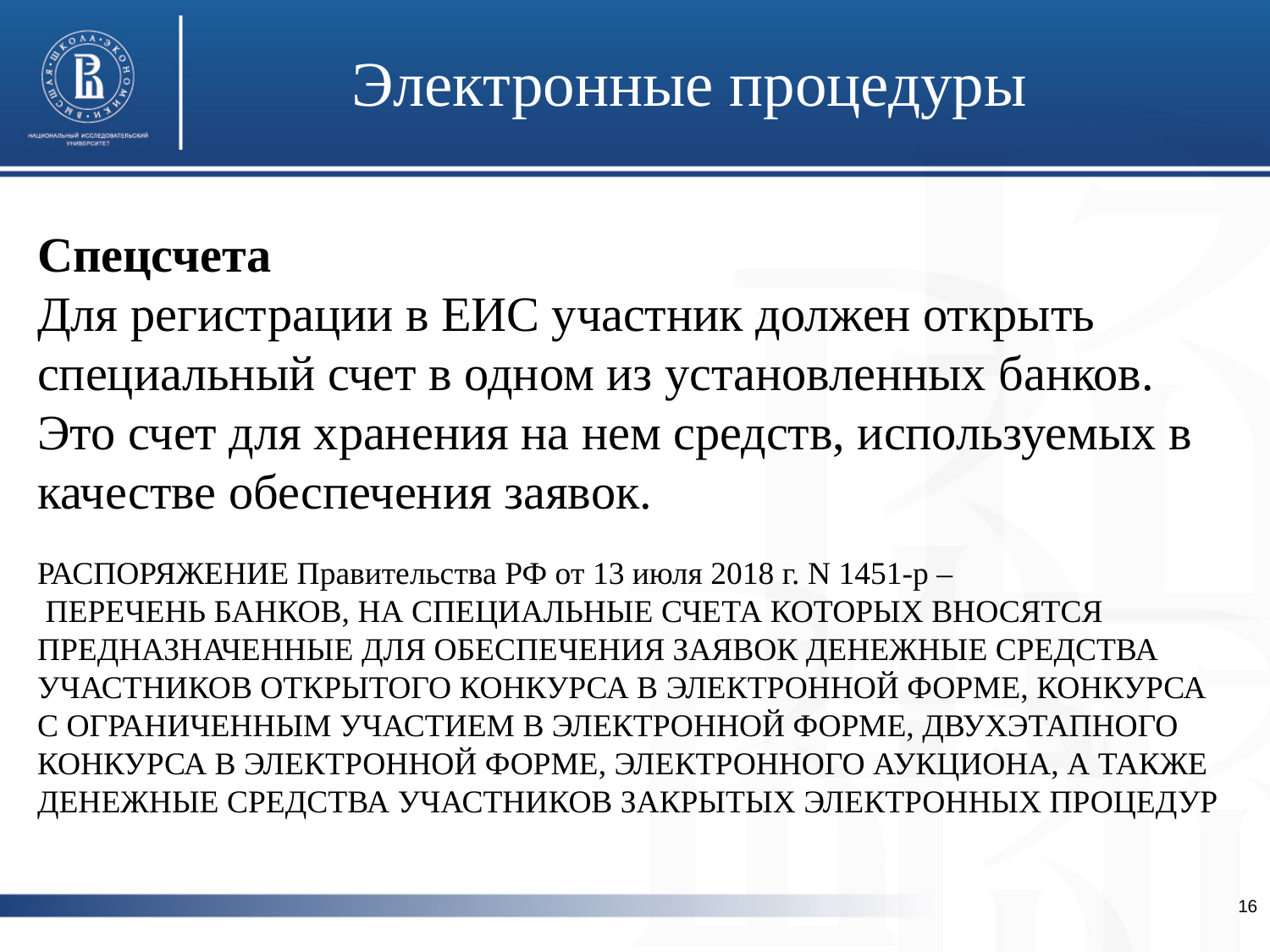

Электронные процедуры
Спецсчета
Для регистрации в ЕИС участник должен открыть специальный счет в одном из установленных банков. Это счет для хранения на нем средств, используемых в качестве обеспечения заявок.
РАСПОРЯЖЕНИЕ Правительства РФ от 13 июля 2018 г. N 1451-р –
 ПЕРЕЧЕНЬ БАНКОВ, НА СПЕЦИАЛЬНЫЕ СЧЕТА КОТОРЫХ ВНОСЯТСЯ ПРЕДНАЗНАЧЕННЫЕ ДЛЯ ОБЕСПЕЧЕНИЯ ЗАЯВОК ДЕНЕЖНЫЕ СРЕДСТВА УЧАСТНИКОВ ОТКРЫТОГО КОНКУРСА В ЭЛЕКТРОННОЙ ФОРМЕ, КОНКУРСА С ОГРАНИЧЕННЫМ УЧАСТИЕМ В ЭЛЕКТРОННОЙ ФОРМЕ, ДВУХЭТАПНОГО КОНКУРСА В ЭЛЕКТРОННОЙ ФОРМЕ, ЭЛЕКТРОННОГО АУКЦИОНА, А ТАКЖЕ ДЕНЕЖНЫЕ СРЕДСТВА УЧАСТНИКОВ ЗАКРЫТЫХ ЭЛЕКТРОННЫХ ПРОЦЕДУР
16